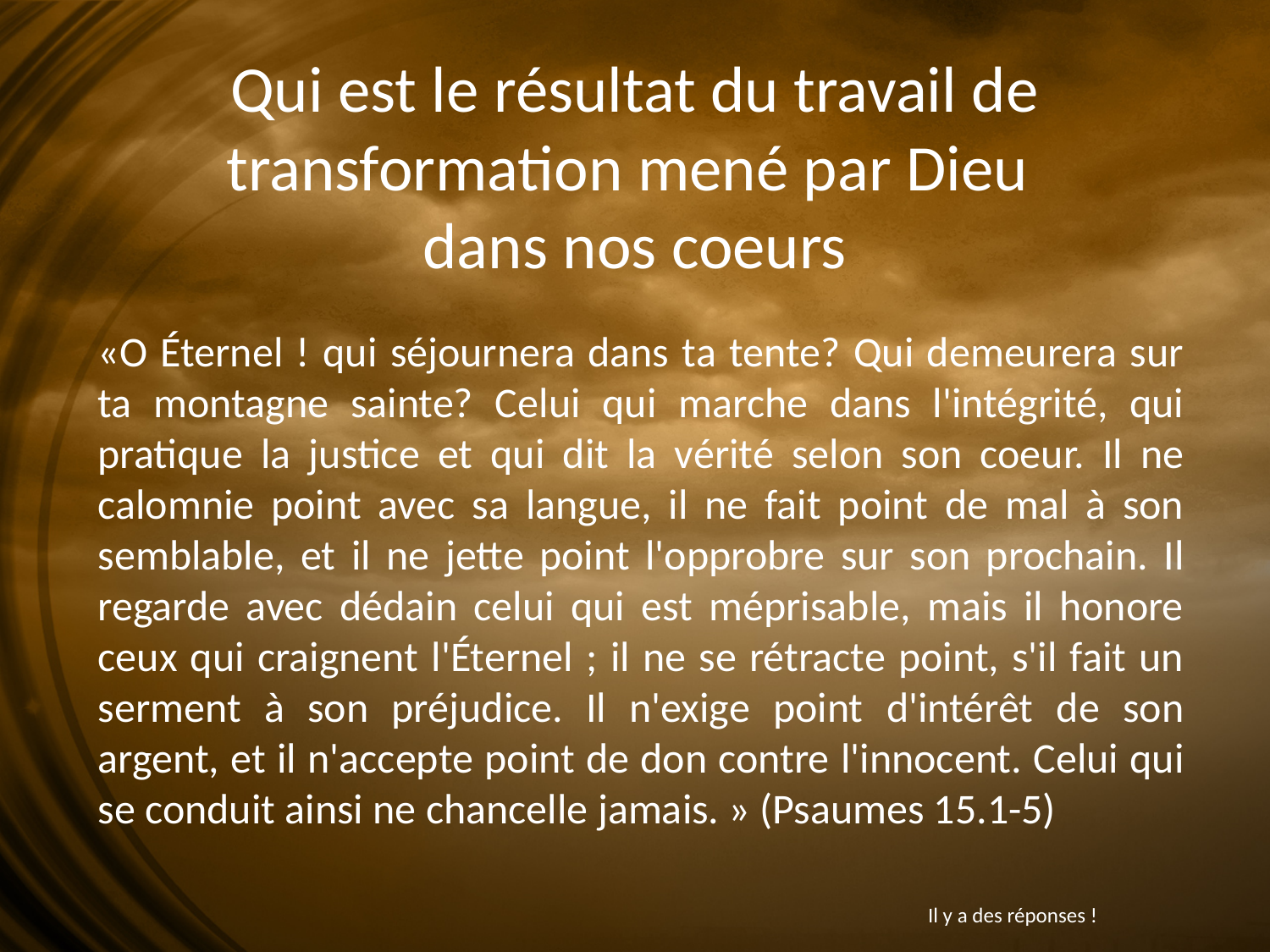

# Qui est le résultat du travail de transformation mené par Dieu dans nos coeurs
«O Éternel ! qui séjournera dans ta tente? Qui demeurera sur ta montagne sainte? Celui qui marche dans l'intégrité, qui pratique la justice et qui dit la vérité selon son coeur. Il ne calomnie point avec sa langue, il ne fait point de mal à son semblable, et il ne jette point l'opprobre sur son prochain. Il regarde avec dédain celui qui est méprisable, mais il honore ceux qui craignent l'Éternel ; il ne se rétracte point, s'il fait un serment à son préjudice. Il n'exige point d'intérêt de son argent, et il n'accepte point de don contre l'innocent. Celui qui se conduit ainsi ne chancelle jamais. » (Psaumes 15.1-5)
Il y a des réponses !